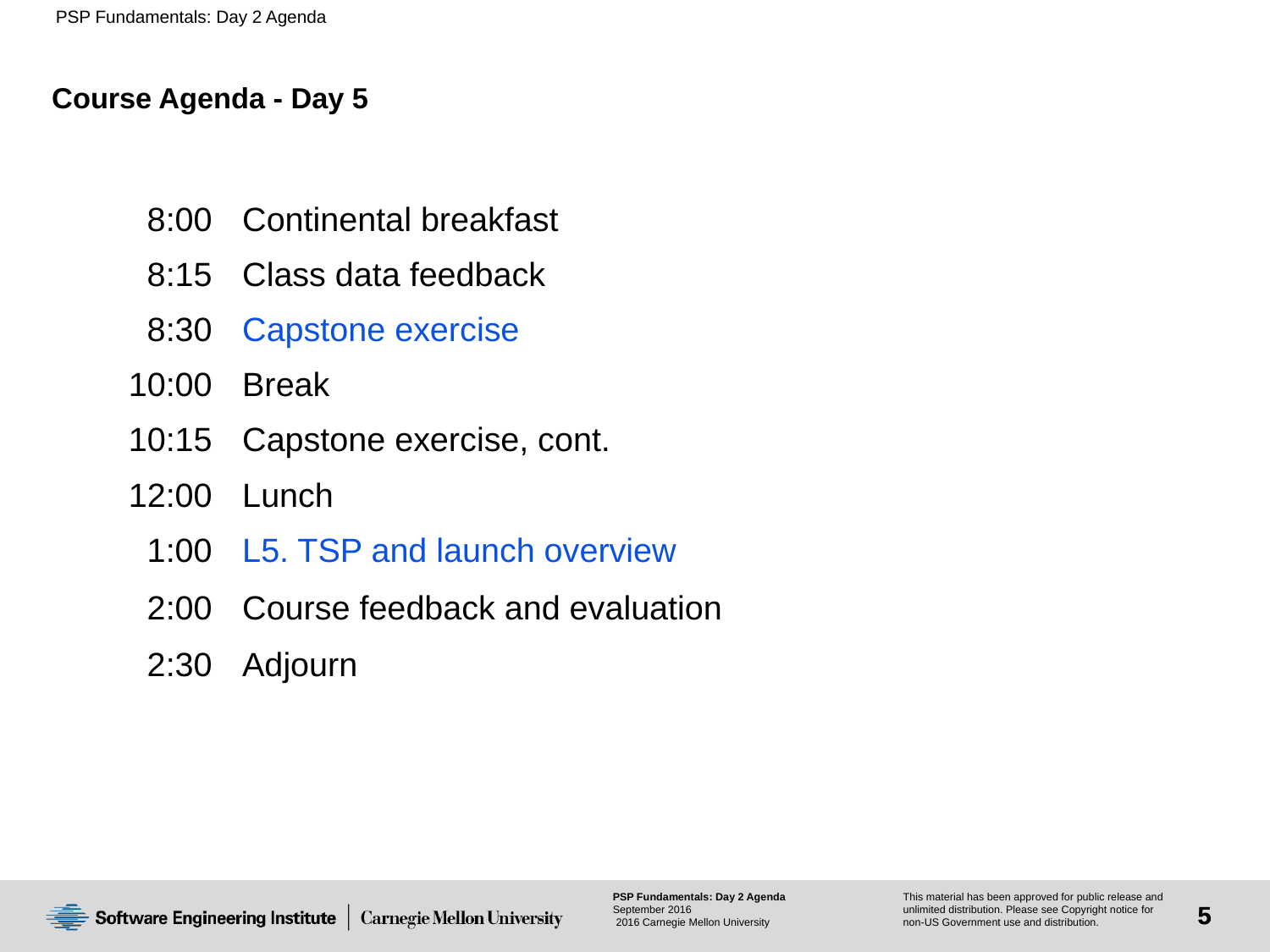

# Course Agenda - Day 5
| 8:00 | Continental breakfast |
| --- | --- |
| 8:15 | Class data feedback |
| 8:30 | Capstone exercise |
| 10:00 | Break |
| 10:15 | Capstone exercise, cont. |
| 12:00 | Lunch |
| 1:00 | L5. TSP and launch overview |
| 2:00 | Course feedback and evaluation |
| 2:30 | Adjourn |